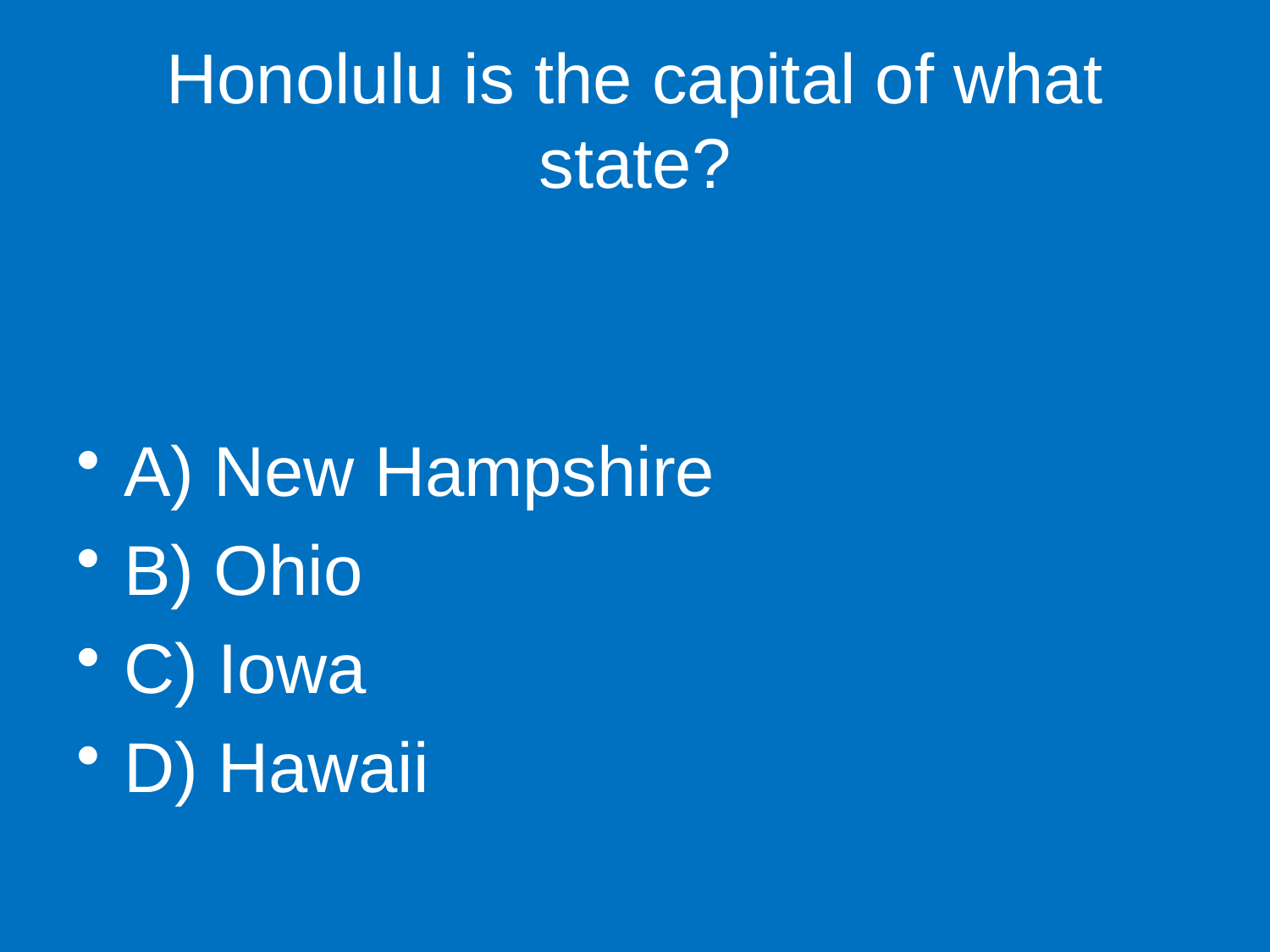

# Honolulu is the capital of what state?

A) New Hampshire
B) Ohio
C) Iowa
D) Hawaii